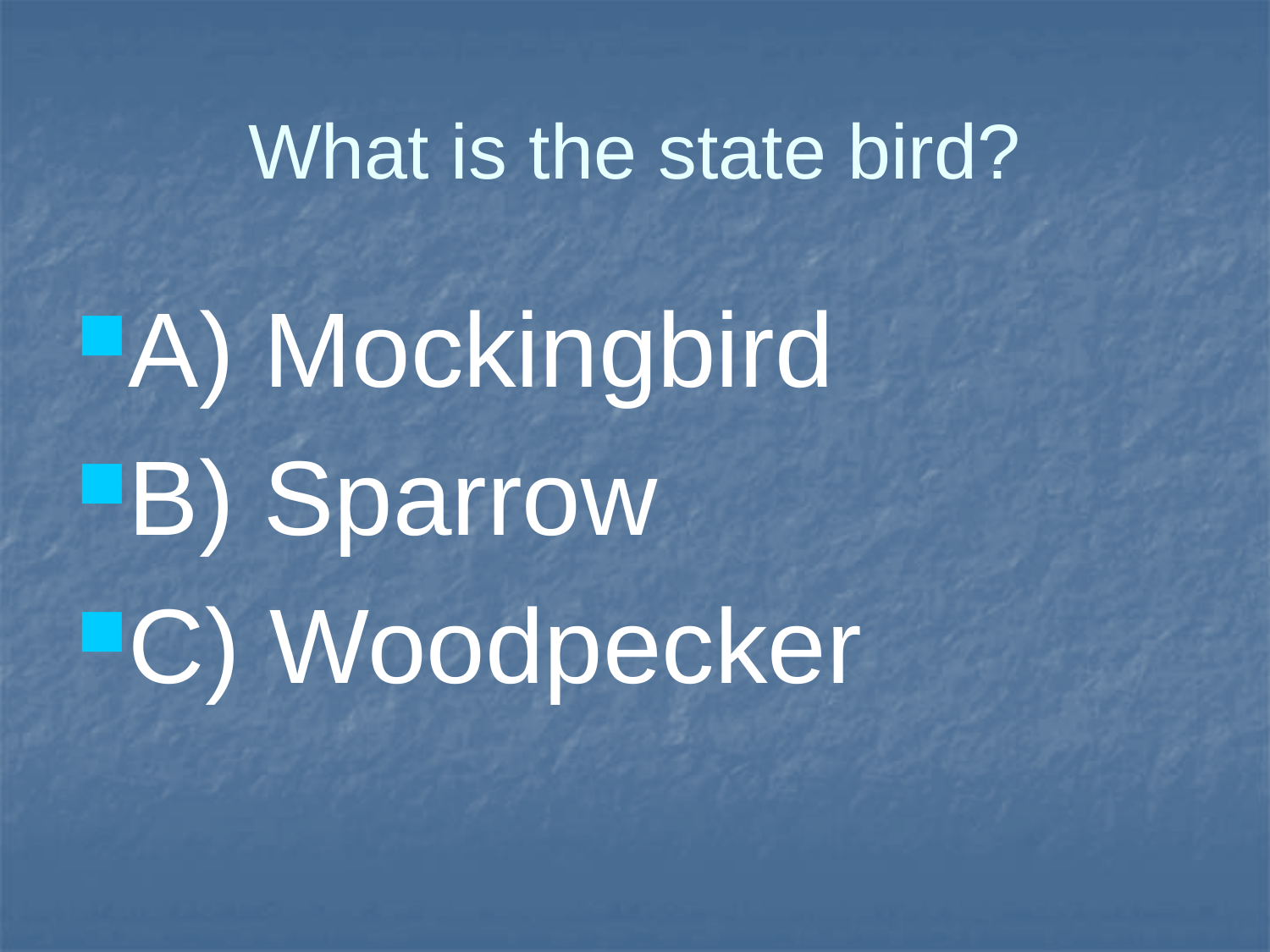

# What is the state bird?
A) Mockingbird
B) Sparrow
C) Woodpecker